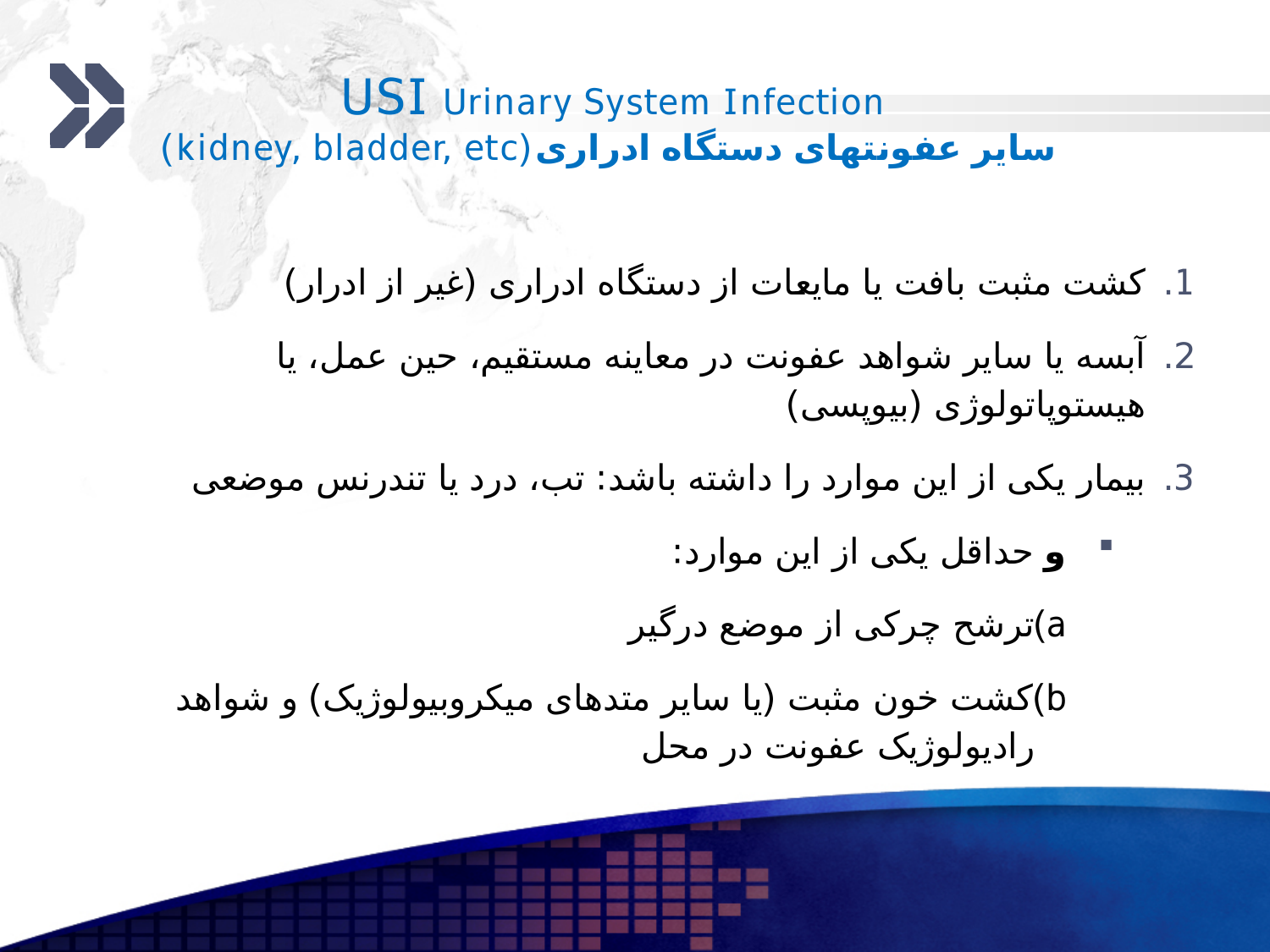

# USI Urinary System Infection (kidney, bladder, etc)سایر عفونتهای دستگاه ادراری

کشت مثبت بافت یا مایعات از دستگاه ادراری (غیر از ادرار)
آبسه یا سایر شواهد عفونت در معاینه مستقیم، حین عمل، یا هیستوپاتولوژی (بیوپسی)
بیمار یکی از این موارد را داشته باشد: تب، درد یا تندرنس موضعی
و حداقل یکی از این موارد:
ترشح چرکی از موضع درگیر
کشت خون مثبت (یا سایر متدهای میکروبیولوژیک) و شواهد رادیولوژیک عفونت در محل